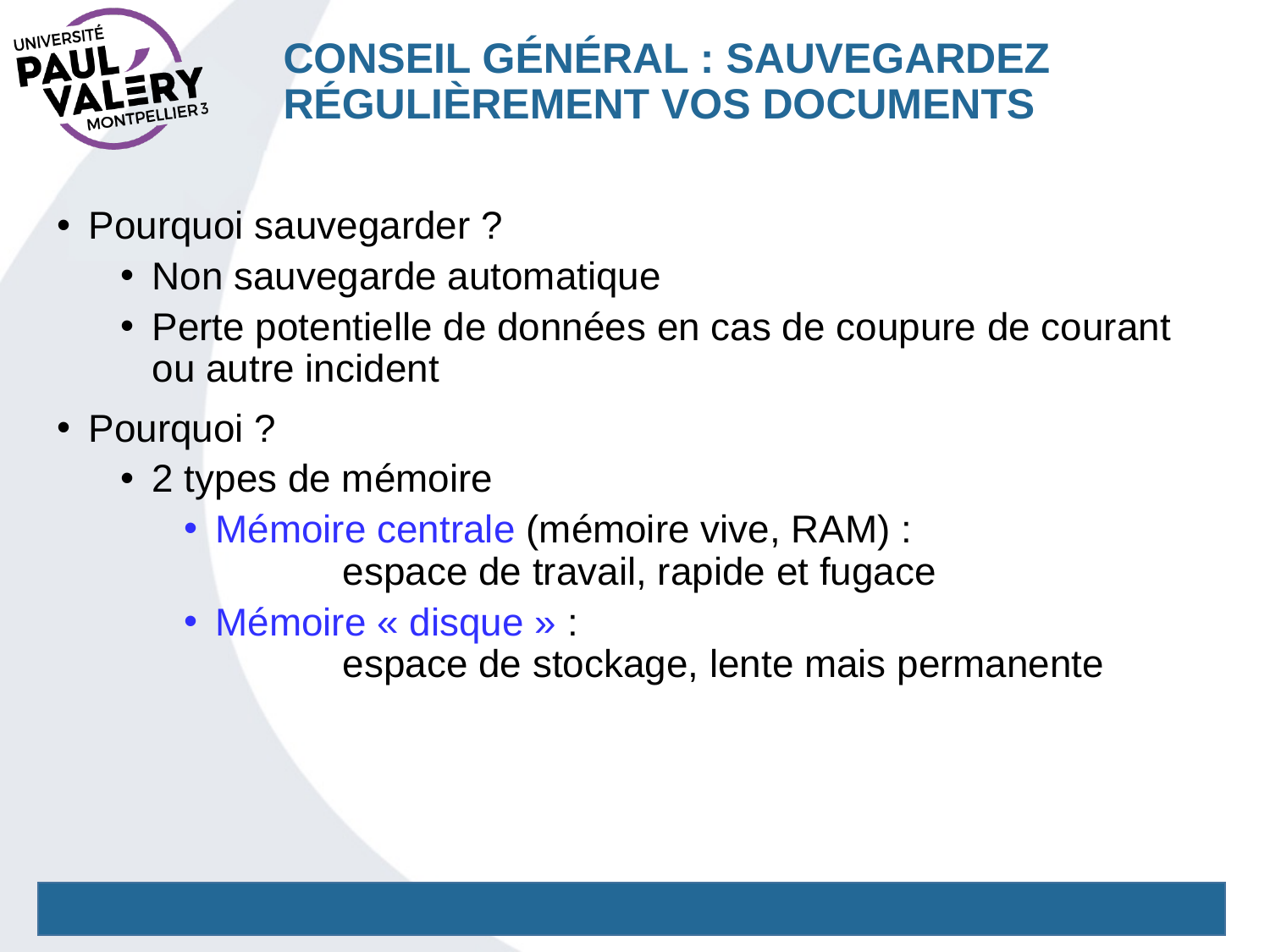

# Conseil général : sauvegardez régulièrement vos documents
Pourquoi sauvegarder ?
Non sauvegarde automatique
Perte potentielle de données en cas de coupure de courant ou autre incident
Pourquoi ?
2 types de mémoire
Mémoire centrale (mémoire vive, RAM) :
	espace de travail, rapide et fugace
Mémoire « disque » :
	espace de stockage, lente mais permanente